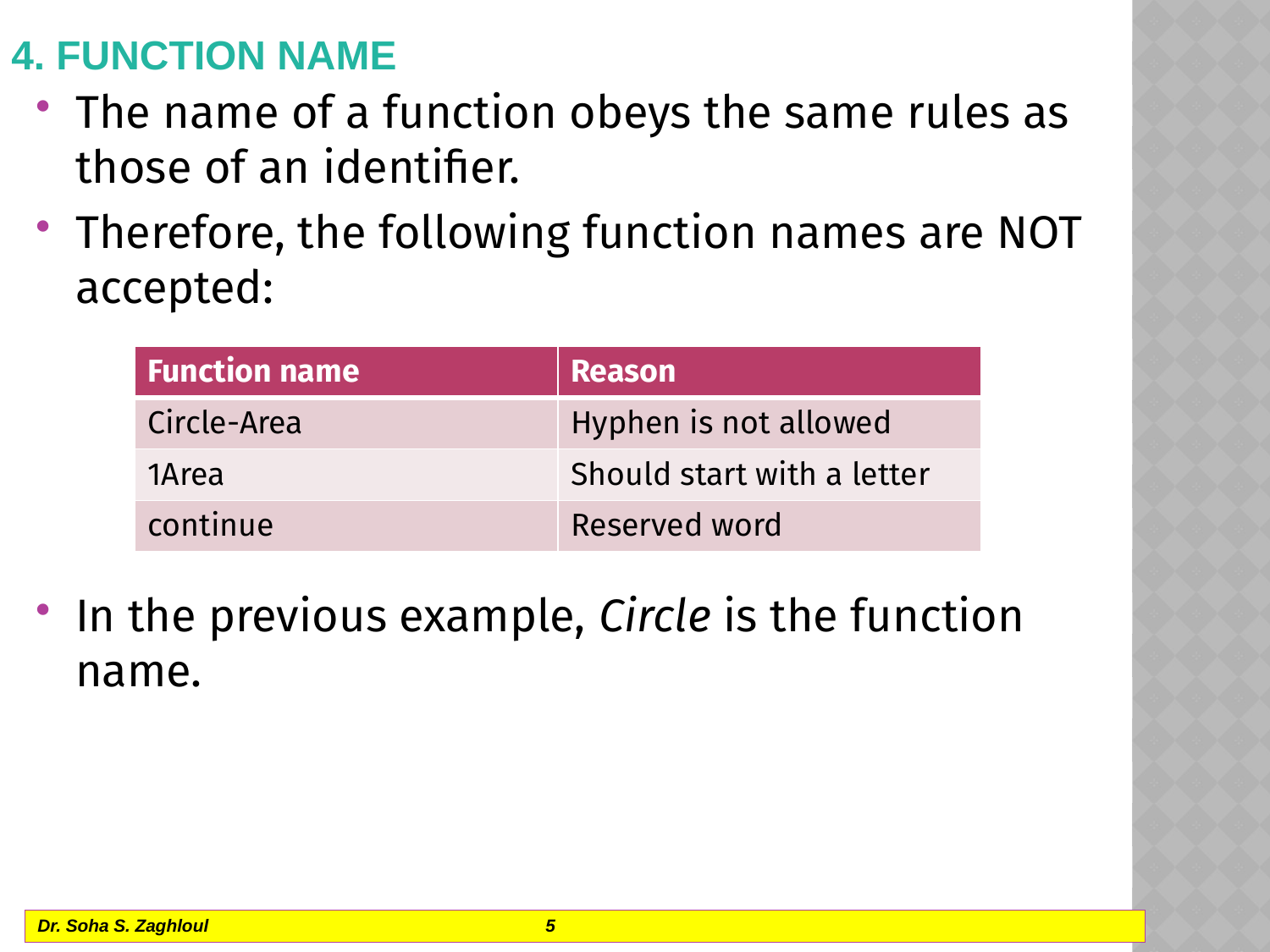

# 4. Function name
The name of a function obeys the same rules as those of an identifier.
Therefore, the following function names are NOT accepted:

In the previous example, Circle is the function name.

| Function name | Reason |
| --- | --- |
| Circle-Area | Hyphen is not allowed |
| 1Area | Should start with a letter |
| continue | Reserved word |
Dr. Soha S. Zaghloul			5